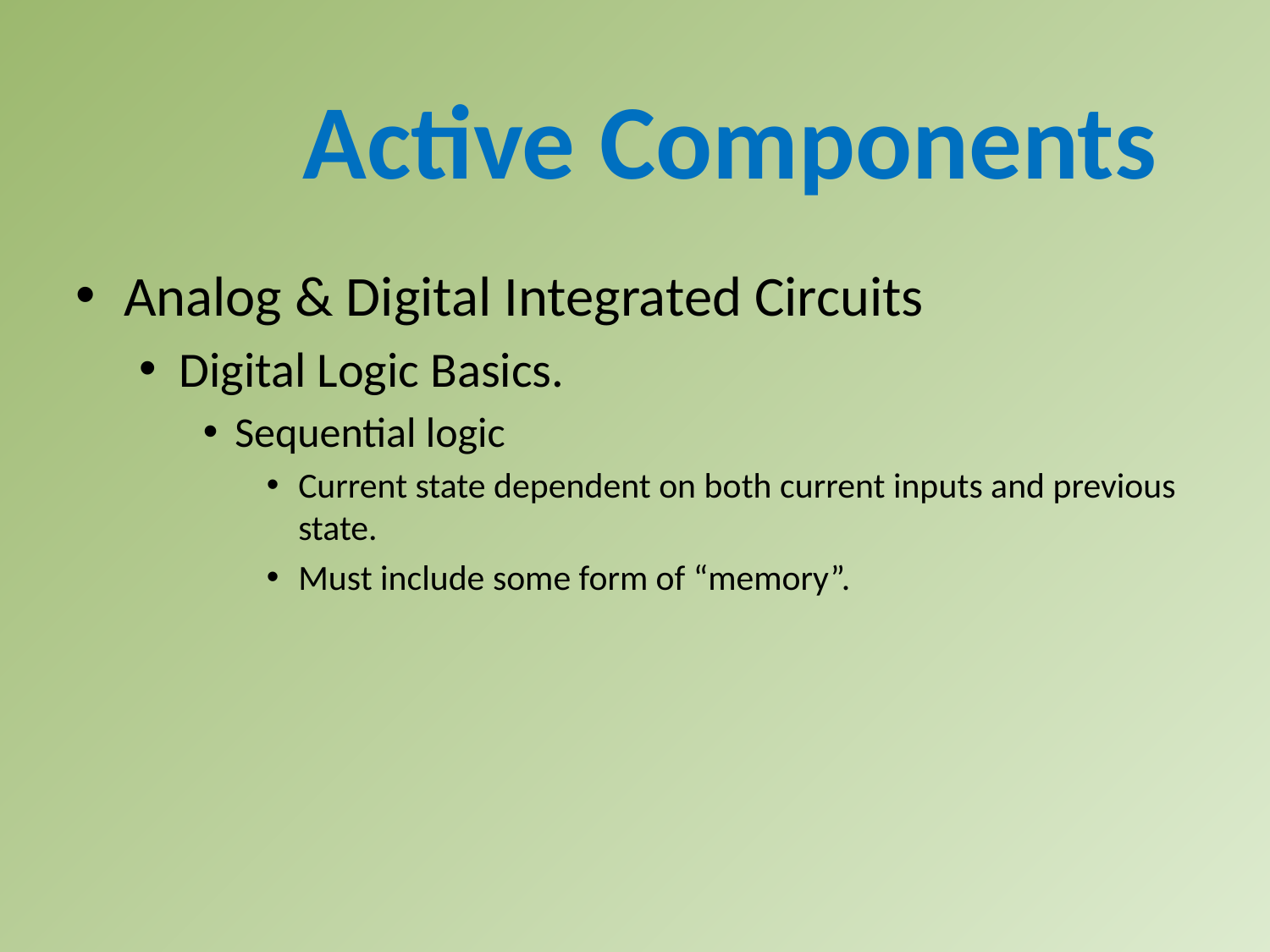

Active Components
Analog & Digital Integrated Circuits
Digital Logic Basics.
Sequential logic
Current state dependent on both current inputs and previous state.
Must include some form of “memory”.